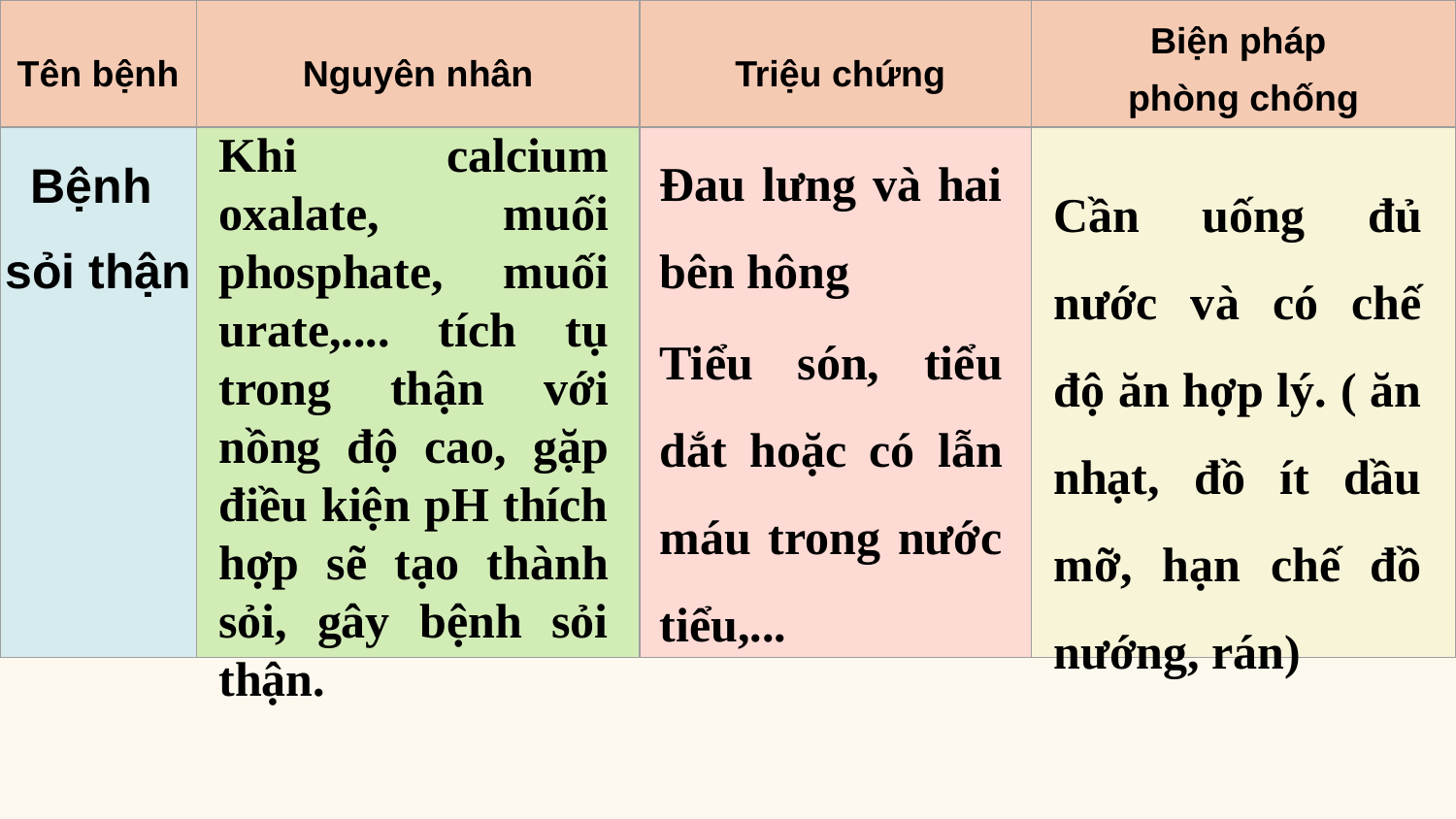

| Tên bệnh | Nguyên nhân | Triệu chứng | Biện pháp phòng chống |
| --- | --- | --- | --- |
| Bệnh sỏi thận |  |  |  |
Khi calcium oxalate, muối phosphate, muối urate,.... tích tụ trong thận với nồng độ cao, gặp điều kiện pH thích hợp sẽ tạo thành sỏi, gây bệnh sỏi thận.
Đau lưng và hai bên hông
Tiểu són, tiểu dắt hoặc có lẫn máu trong nước tiểu,...
Cần uống đủ nước và có chế độ ăn hợp lý. ( ăn nhạt, đồ ít dầu mỡ, hạn chế đồ nướng, rán)